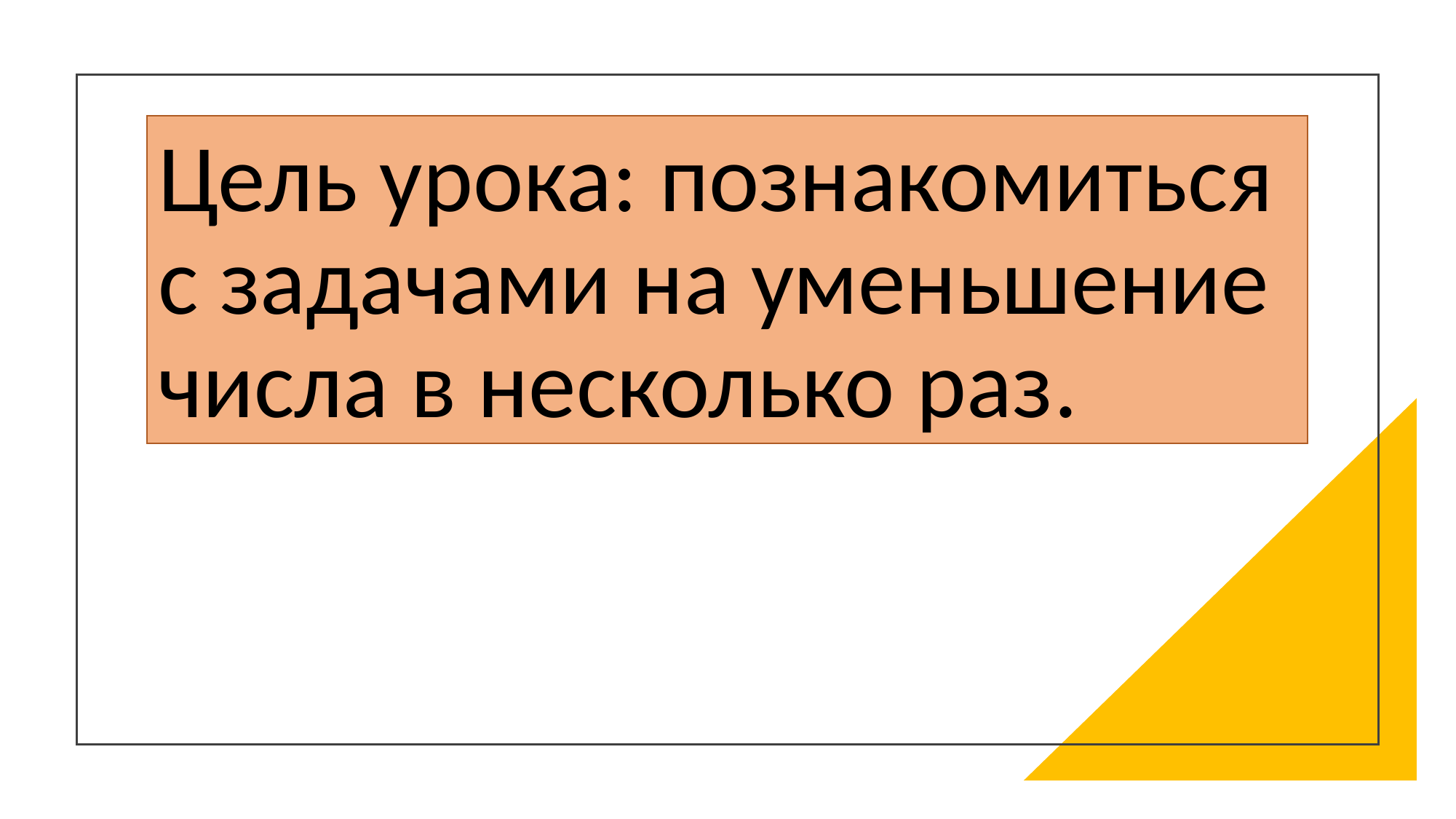

Цель урока: познакомиться с задачами на уменьшение числа в несколько раз.